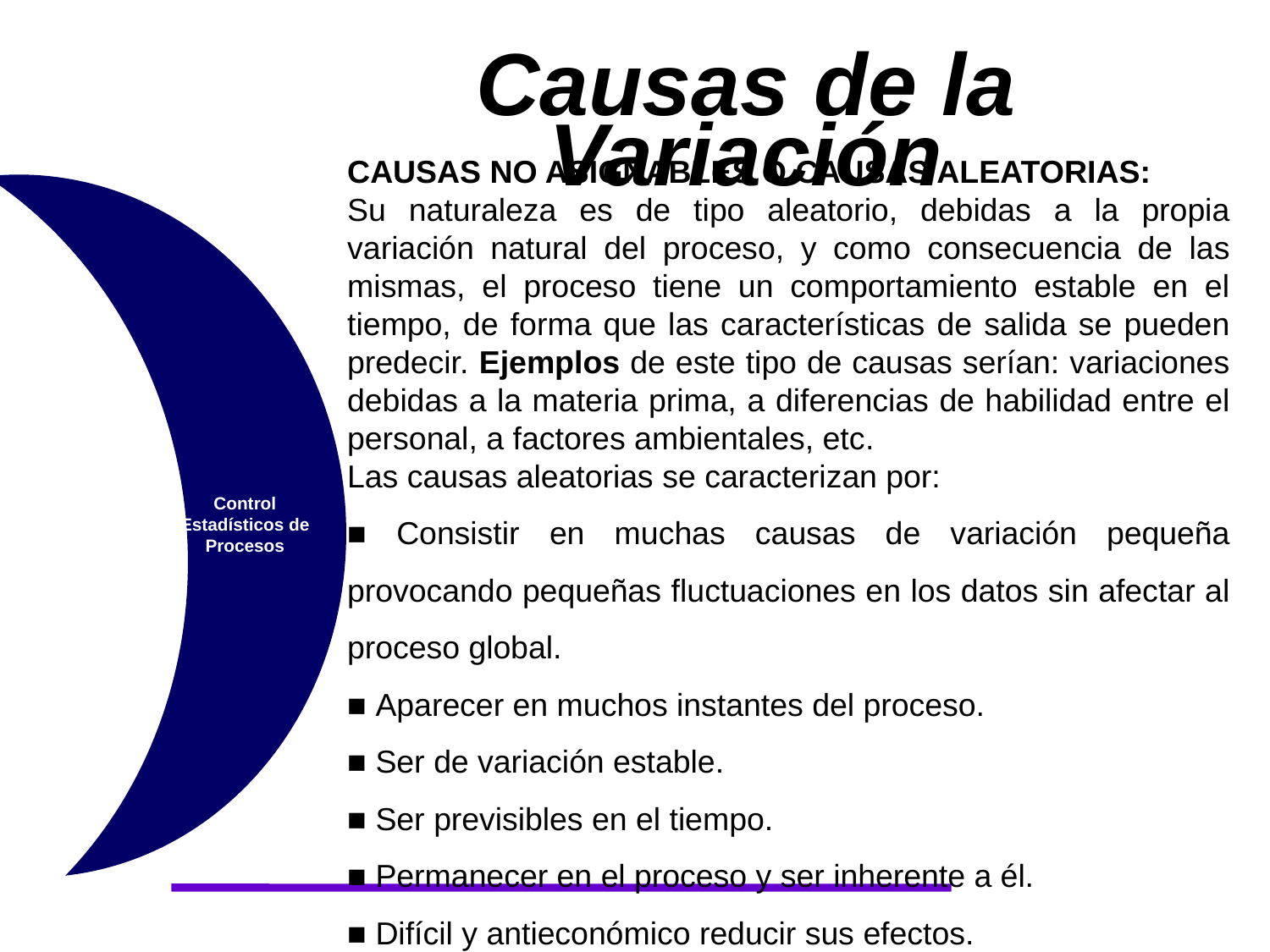

Causas de la Variación

CAUSAS NO ASIGNABLES O CAUSAS ALEATORIAS:
Su naturaleza es de tipo aleatorio, debidas a la propia variación natural del proceso, y como consecuencia de las mismas, el proceso tiene un comportamiento estable en el tiempo, de forma que las características de salida se pueden predecir. Ejemplos de este tipo de causas serían: variaciones debidas a la materia prima, a diferencias de habilidad entre el personal, a factores ambientales, etc.
Las causas aleatorias se caracterizan por:
■ Consistir en muchas causas de variación pequeña provocando pequeñas fluctuaciones en los datos sin afectar al proceso global.
■ Aparecer en muchos instantes del proceso.
■ Ser de variación estable.
■ Ser previsibles en el tiempo.
■ Permanecer en el proceso y ser inherente a él.
■ Difícil y antieconómico reducir sus efectos.

.

Control Estadísticos de Procesos